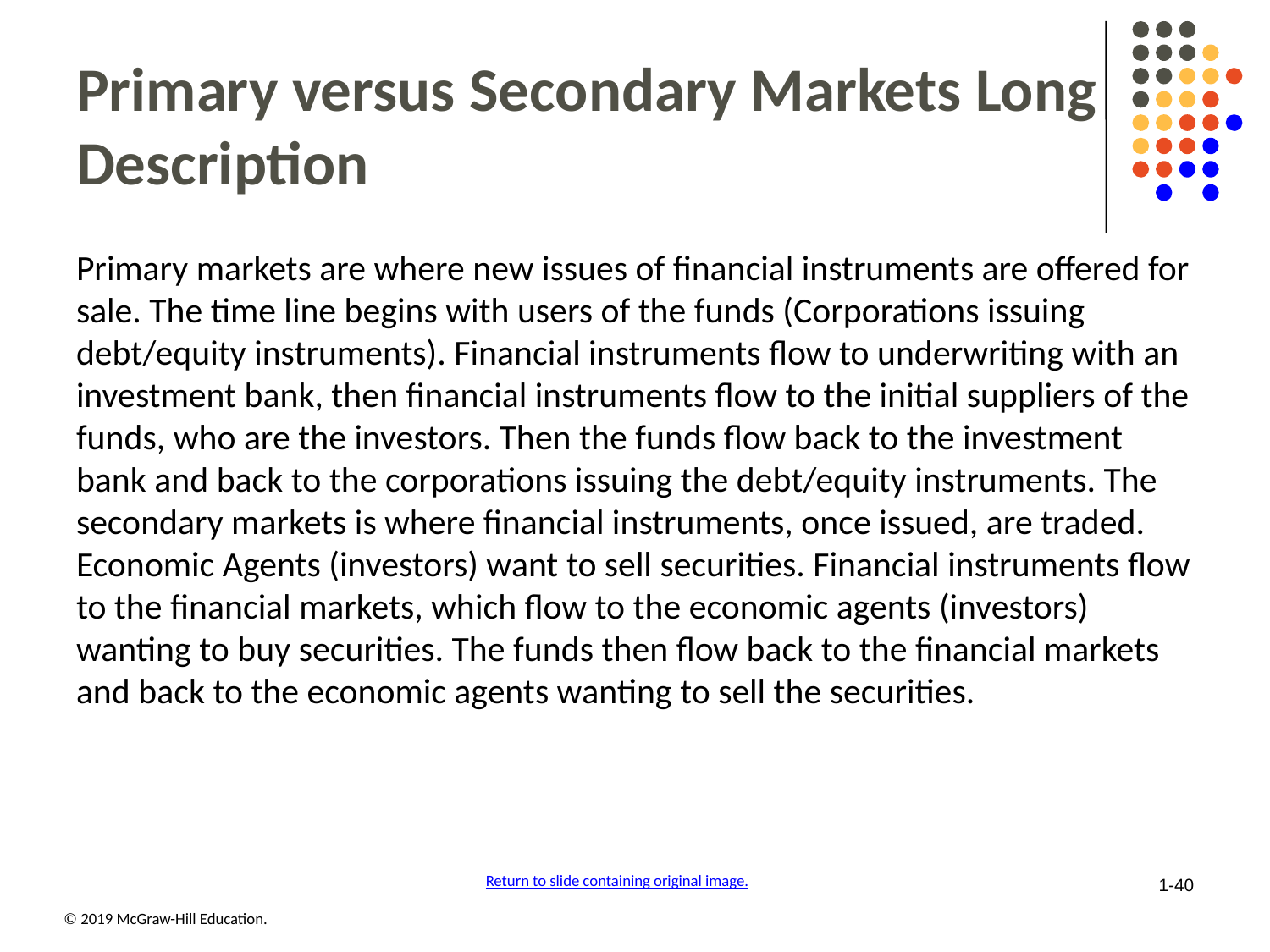

# Primary versus Secondary Markets Long Description
Primary markets are where new issues of financial instruments are offered for sale. The time line begins with users of the funds (Corporations issuing debt/equity instruments). Financial instruments flow to underwriting with an investment bank, then financial instruments flow to the initial suppliers of the funds, who are the investors. Then the funds flow back to the investment bank and back to the corporations issuing the debt/equity instruments. The secondary markets is where financial instruments, once issued, are traded. Economic Agents (investors) want to sell securities. Financial instruments flow to the financial markets, which flow to the economic agents (investors) wanting to buy securities. The funds then flow back to the financial markets and back to the economic agents wanting to sell the securities.
Return to slide containing original image.
1-40